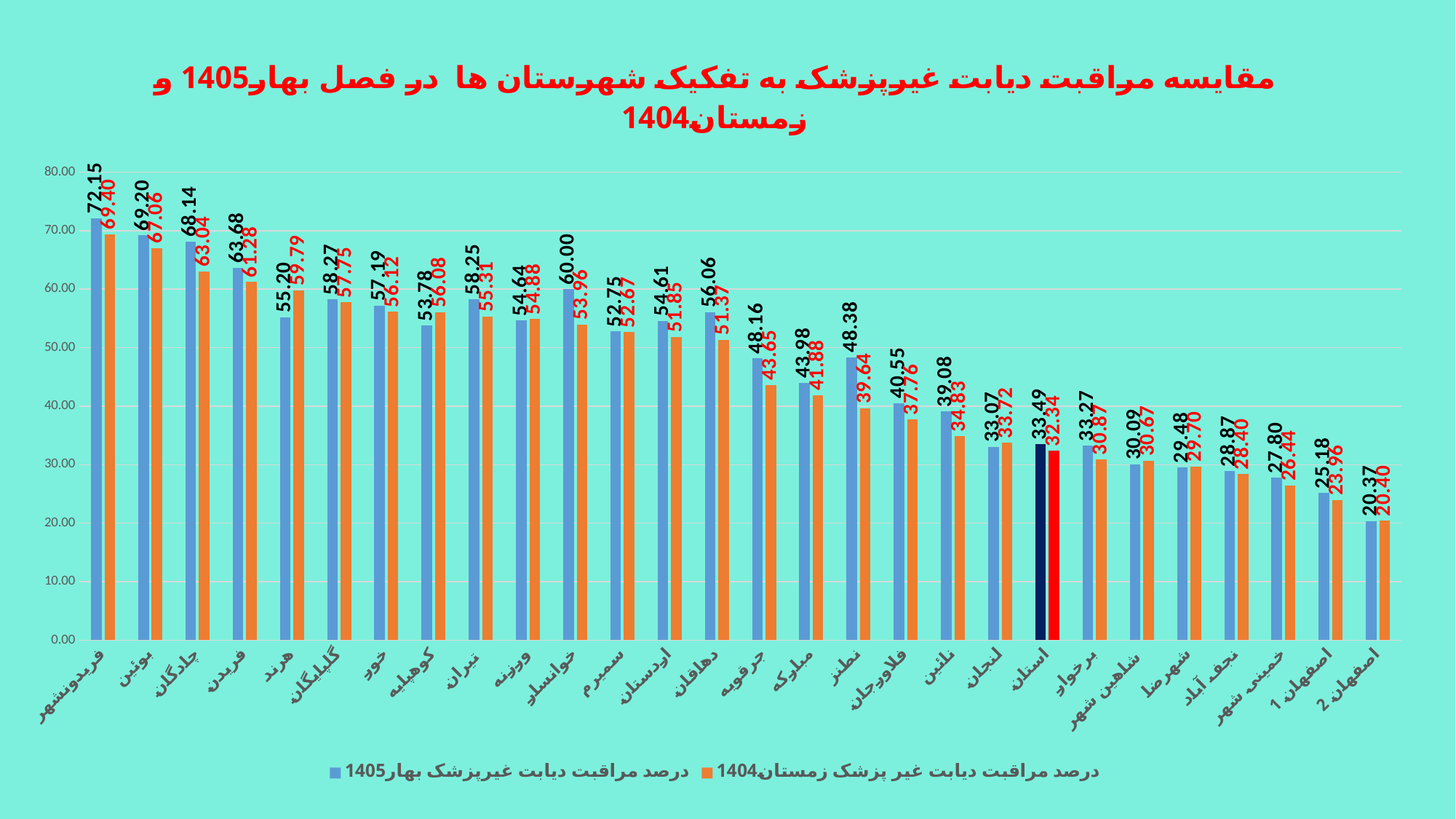

### Chart: مقایسه مراقبت دیابت غیرپزشک به تفکیک شهرستان ها  در فصل بهار1405 و زمستان1404

| Category | درصد مراقبت دیابت غیرپزشک بهار1405 | درصد مراقبت دیابت غیر پزشک زمستان1404 |
|---|---|---|
| فریدونشهر | 72.1478648820905 | 69.40104166666666 |
| بوئین | 69.19917864476386 | 67.05963938973647 |
| چادگان | 68.13725490196079 | 63.04347826086957 |
| فریدن | 63.6777682892115 | 61.27634998556165 |
| هرند | 55.201443174984966 | 59.794437726723096 |
| گلپایگان | 58.26645264847512 | 57.754107239573926 |
| خور | 57.194679564691654 | 56.11995104039168 |
| کوهپایه | 53.77521613832853 | 56.07911576497963 |
| تیران  | 58.24592724838206 | 55.31053105310531 |
| ورزنه | 54.63593504452593 | 54.88474204171241 |
| خوانسار | 60.0 | 53.957149103629206 |
| سمیرم | 52.75405007363771 | 52.66903914590747 |
| اردستان | 54.60617227084293 | 51.85098952270082 |
| دهاقان | 56.0570987654321 | 51.36505460218409 |
| جرقویه | 48.16161616161616 | 43.64754098360656 |
| مبارکه | 43.97550841898097 | 41.878625613565376 |
| نطنز | 48.384940966807754 | 39.64430436740207 |
| فلاورجان | 40.55140082598505 | 37.76164274774519 |
| نائین | 39.08141962421712 | 34.82905982905983 |
| لنجان | 33.07273750703609 | 33.71584353008305 |
| استان | 33.48921417870033 | 32.3369935751927 |
| برخوار | 33.26863797237127 | 30.873651235642185 |
| شاهین شهر  | 30.085801273180184 | 30.67176329015361 |
| شهرضا | 29.475221935048886 | 29.69511504023575 |
| نجف آباد | 28.86631716906946 | 28.403856199838533 |
| خمینی شهر | 27.79654473506418 | 26.4424485014156 |
| اصفهان 1 | 25.181923085980735 | 23.95723966784385 |
| اصفهان 2 | 20.37104567417267 | 20.399574527123896 |